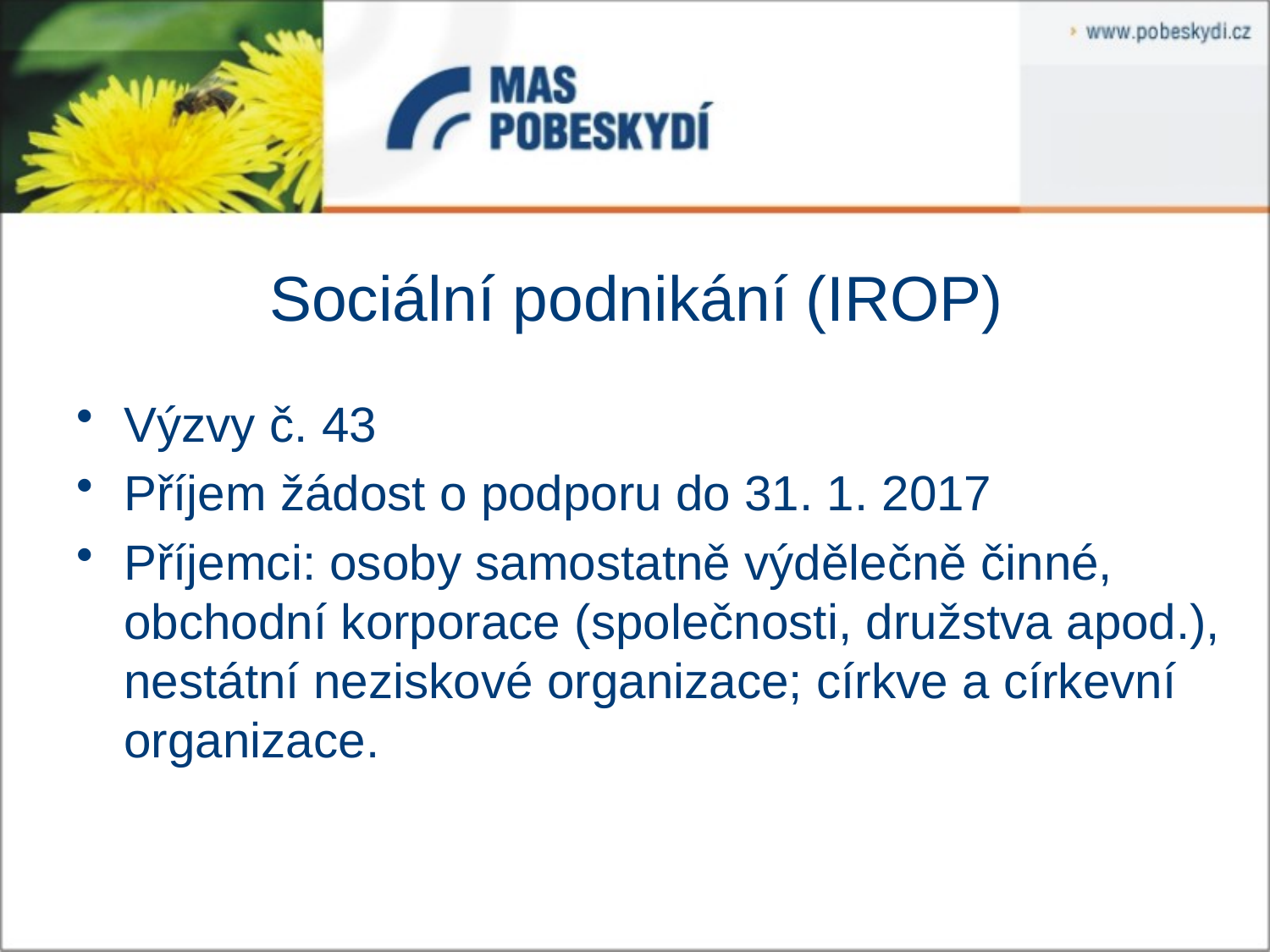

# Sociální podnikání (IROP)
Výzvy č. 43
Příjem žádost o podporu do 31. 1. 2017
Příjemci: osoby samostatně výdělečně činné, obchodní korporace (společnosti, družstva apod.), nestátní neziskové organizace; církve a církevní organizace.